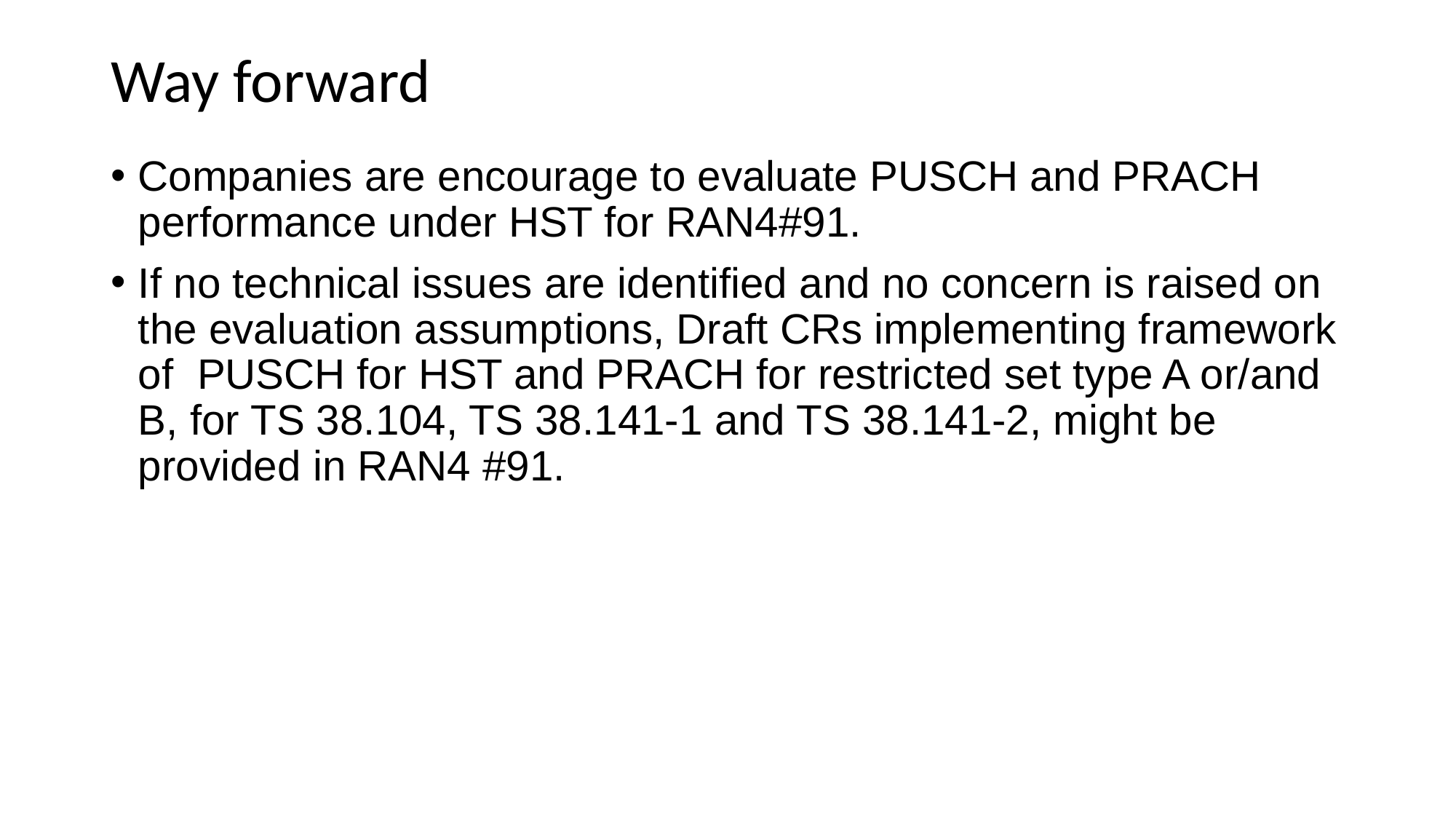

# Way forward
Companies are encourage to evaluate PUSCH and PRACH performance under HST for RAN4#91.
If no technical issues are identified and no concern is raised on the evaluation assumptions, Draft CRs implementing framework of  PUSCH for HST and PRACH for restricted set type A or/and B, for TS 38.104, TS 38.141-1 and TS 38.141-2, might be provided in RAN4 #91.